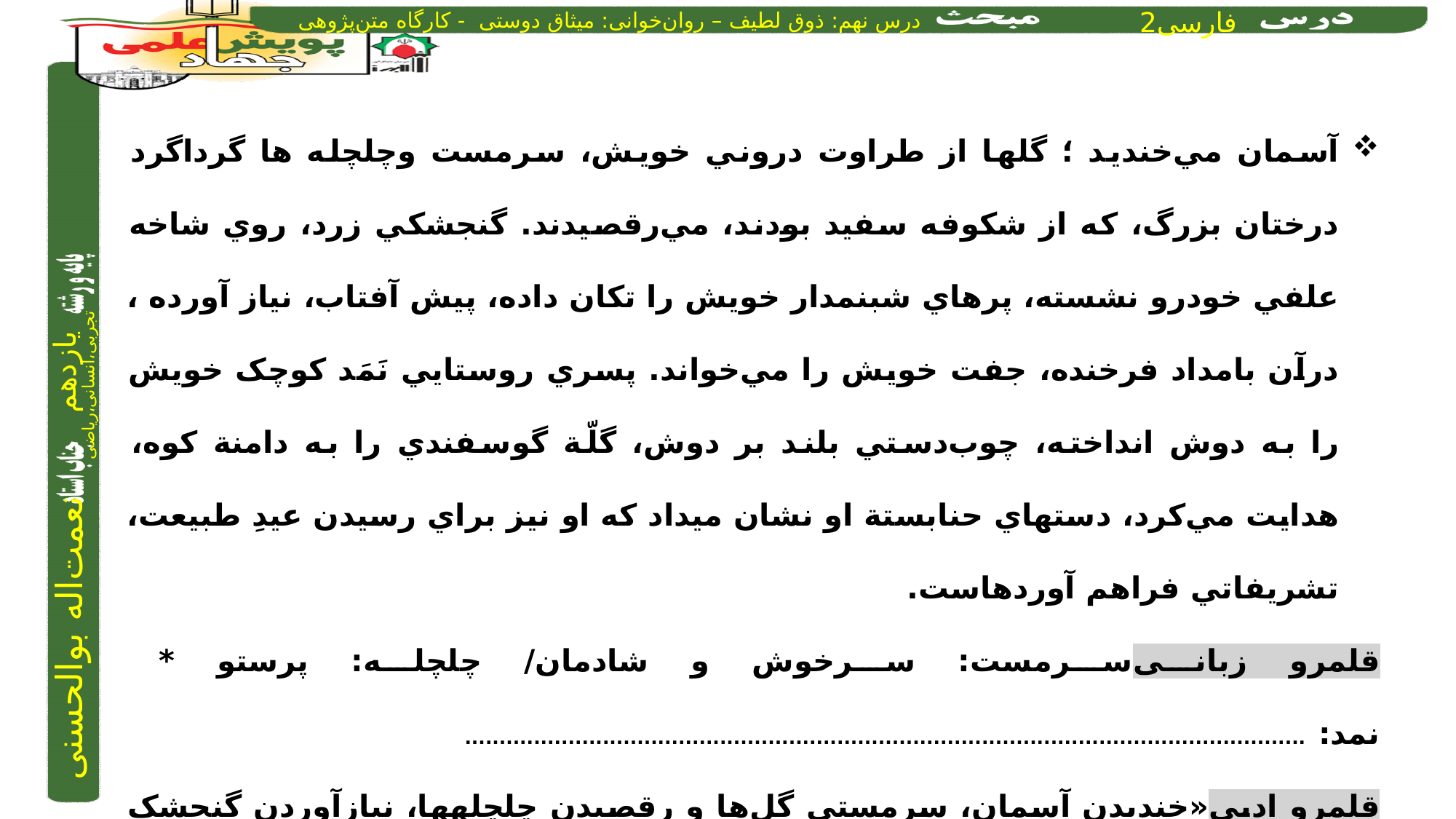

آسمان مي‌خنديد ؛ گل­ها از طراوت دروني خويش، سرمست وچلچله ها گرداگرد درختان بزرگ، كه از شكوفه سفید بودند، مي‌رقصیدند. گنجشكي زرد، روي شاخه علفي خودرو نشسته، پرهاي شبنم­دار خويش را تكان داده، پیش آفتاب، نیاز آورده ، درآن بامداد فرخنده، جفت خويش را مي‌خواند. پسري روستايي نَمَد كوچک خويش را به دوش انداخته، چوب‌دستي بلند بر دوش، گلّة گوسفندي را به دامنة كوه، هدايت مي‌كرد، دست­هاي حنابستة او نشان مي­داد كه او نیز براي رسیدن عیدِ طبیعت، تشريفاتي فراهم آورده­است.
قلمرو زبانی	سرمست: سرخوش و شادمان/ چلچله: پرستو * نمد: ..........................................................................................................................
قلمرو ادبی	«خندیدن آسمان، سرمستی گل‌ها و رقصیدن چلچله­ها، نیازآوردن گنجشک پیش آفتاب»: ....................................................
قلمرو فکری	** مفهوم: زیبایی طبیعت بهاری / سادگی مردمان روستایی